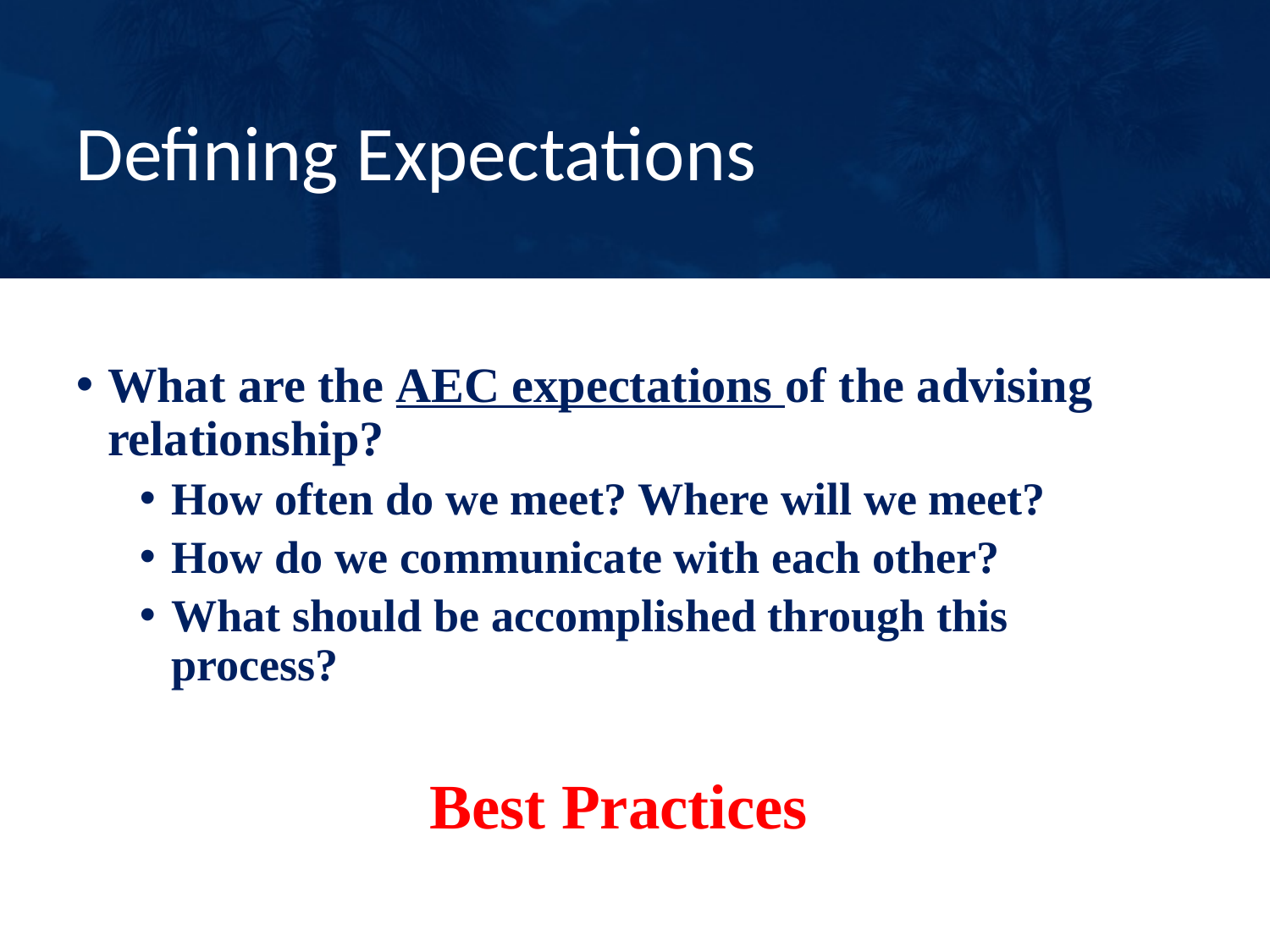

# Defining Expectations
What are the AEC expectations of the advising relationship?
How often do we meet? Where will we meet?
How do we communicate with each other?
What should be accomplished through this process?

Best Practices